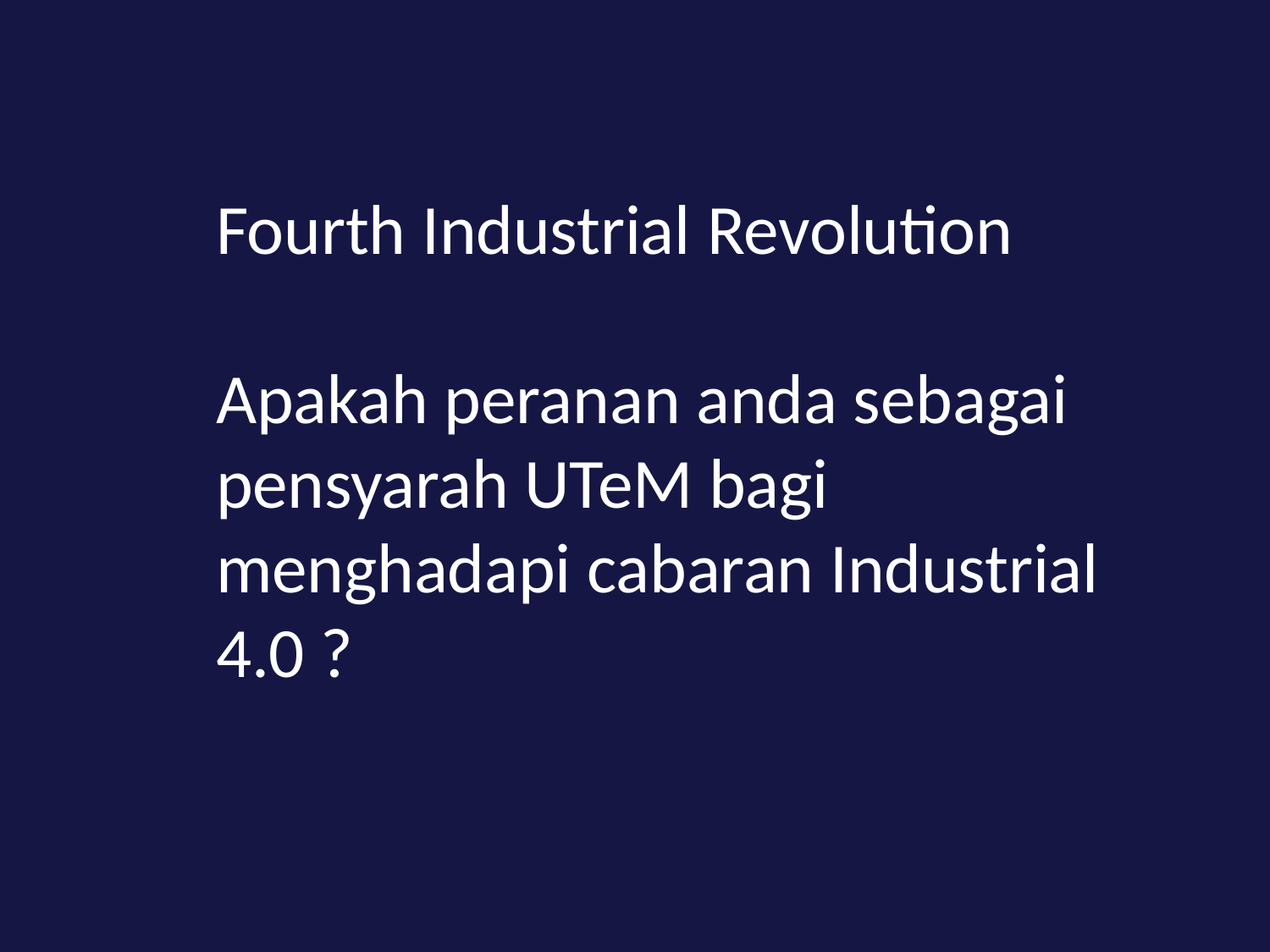

# Fourth Industrial Revolution Apakah peranan anda sebagai pensyarah UTeM bagi menghadapi cabaran Industrial 4.0 ?